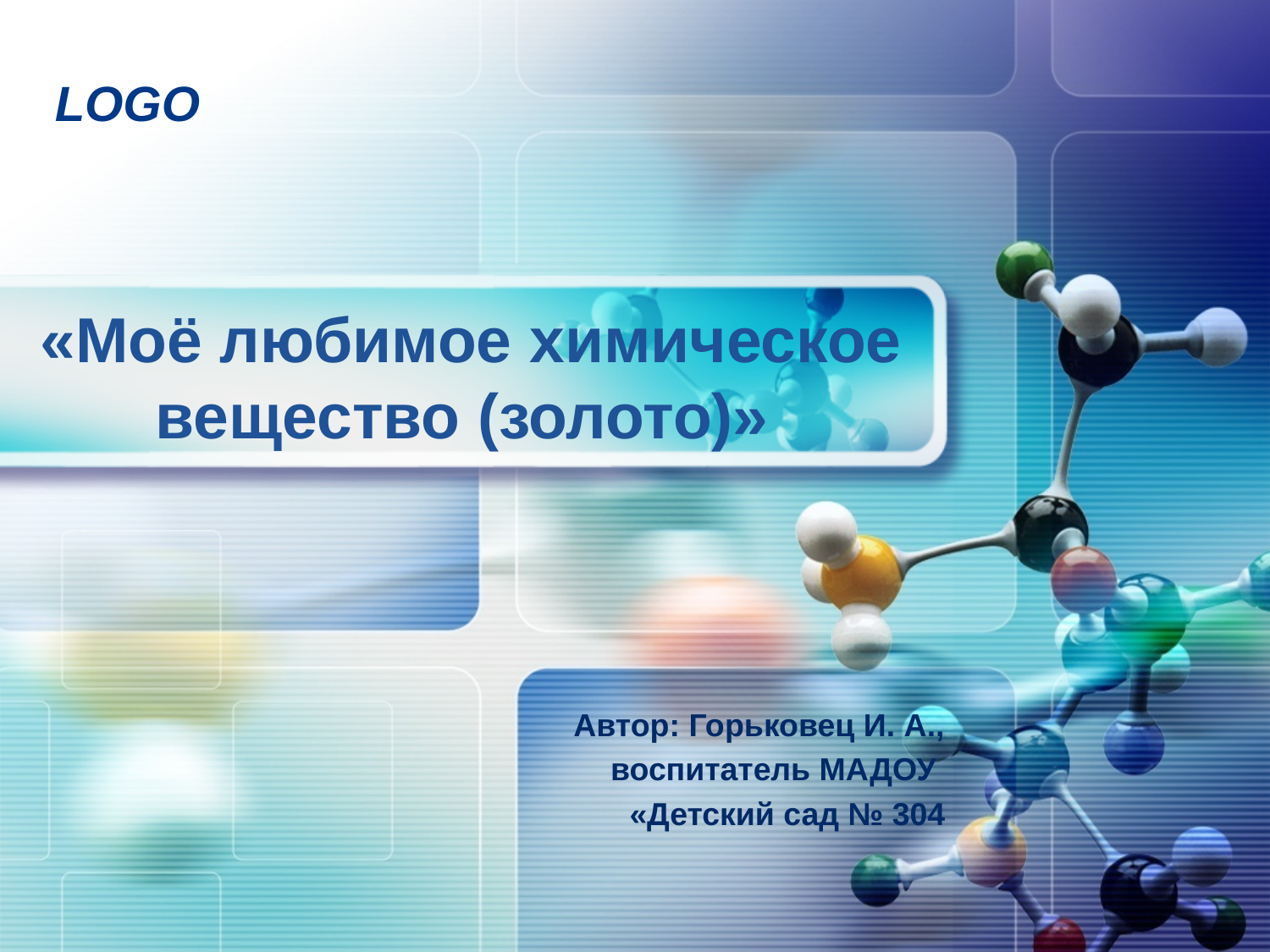

# «Моё любимое химическое вещество (золото)»
Автор: Горьковец И. А.,
воспитатель МАДОУ
«Детский сад № 304